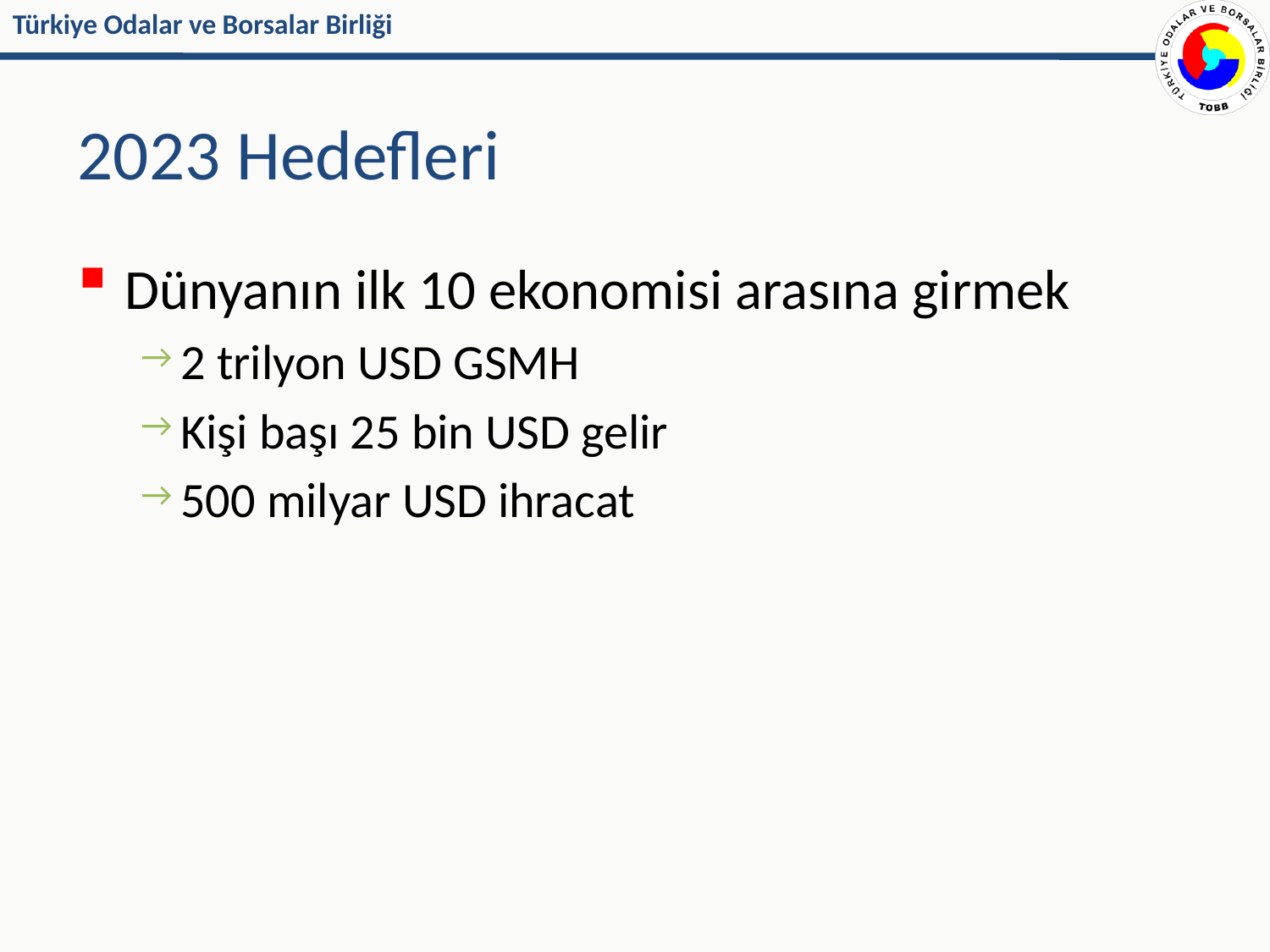

# 2023 Hedefleri
Dünyanın ilk 10 ekonomisi arasına girmek
2 trilyon USD GSMH
Kişi başı 25 bin USD gelir
500 milyar USD ihracat